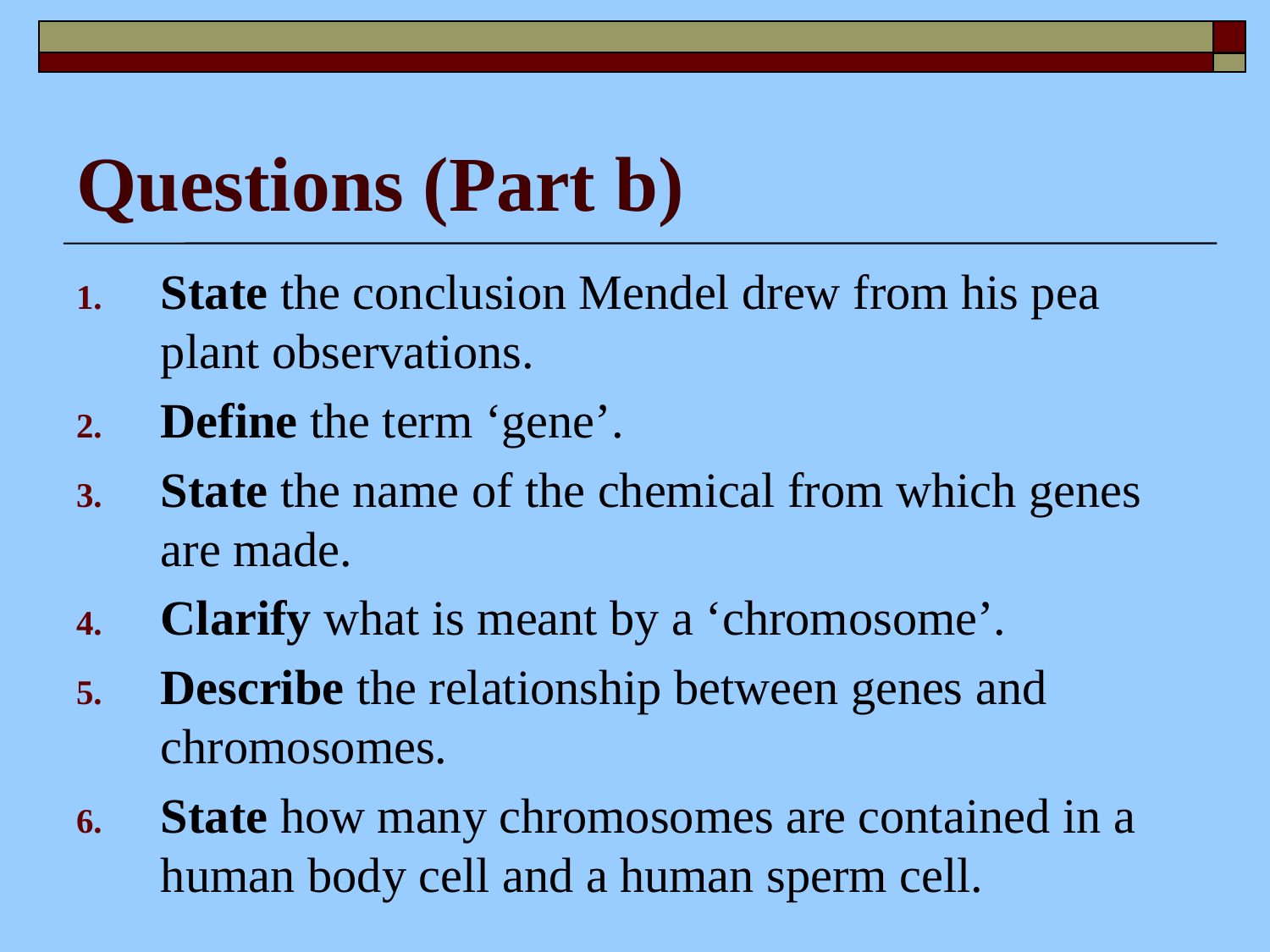

# Questions (Part b)
State the conclusion Mendel drew from his pea plant observations.
Define the term ‘gene’.
State the name of the chemical from which genes are made.
Clarify what is meant by a ‘chromosome’.
Describe the relationship between genes and chromosomes.
State how many chromosomes are contained in a human body cell and a human sperm cell.